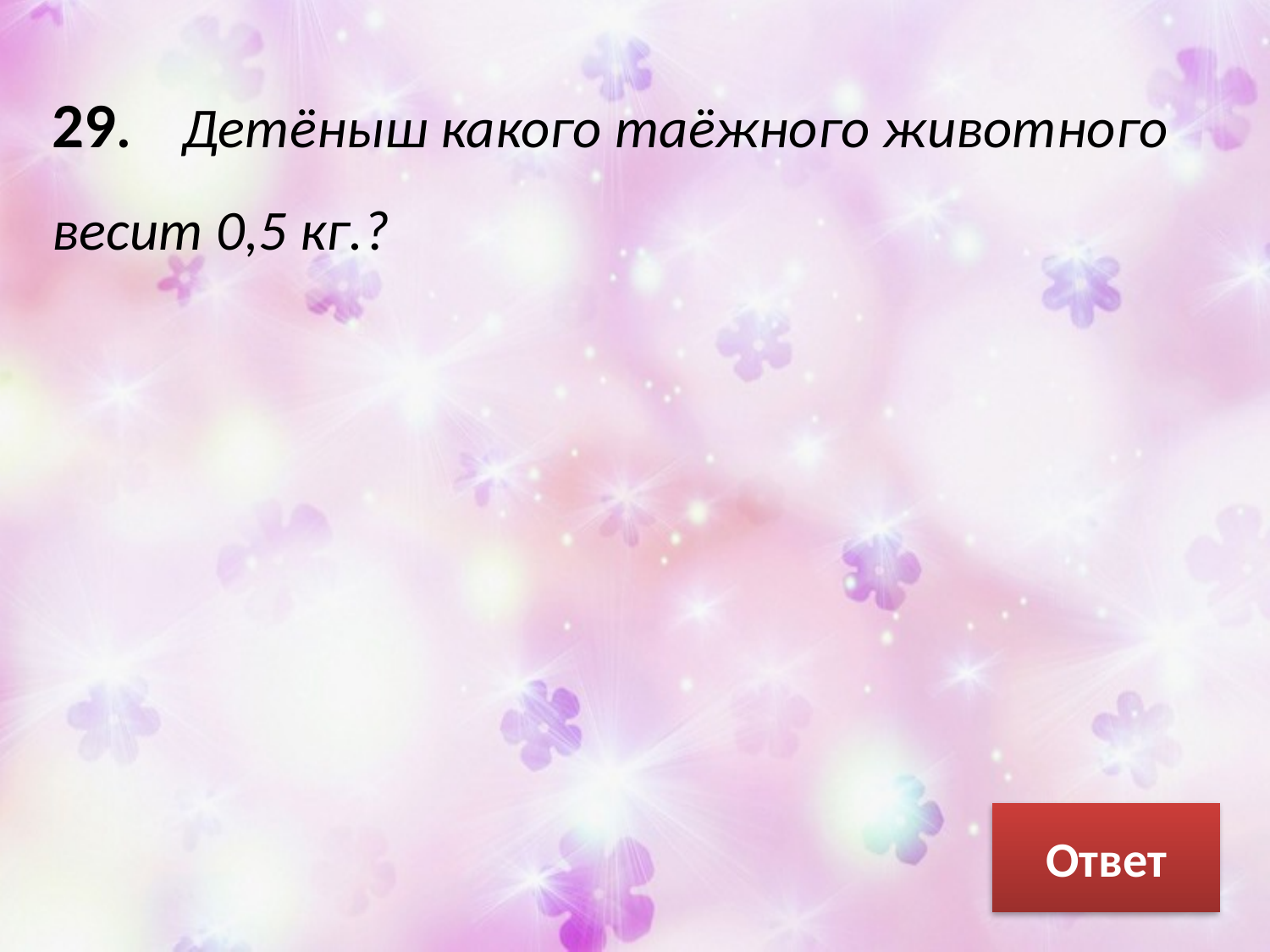

29.    Детёныш какого таёжного животного весит 0,5 кг.?
Ответ